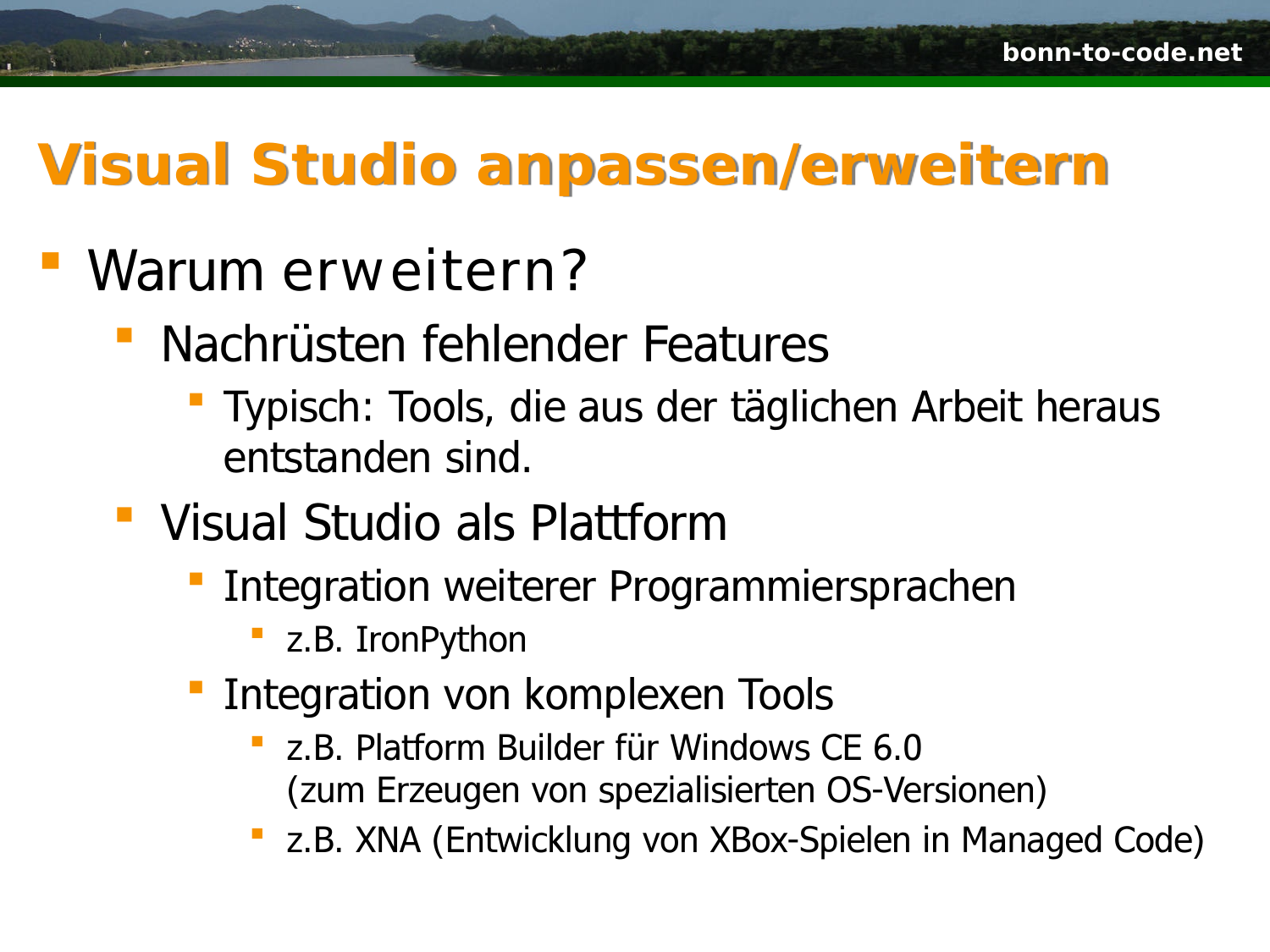

# Visual Studio anpassen/erweitern
Warum erweitern?
Nachrüsten fehlender Features
Typisch: Tools, die aus der täglichen Arbeit heraus entstanden sind.
Visual Studio als Plattform
Integration weiterer Programmiersprachen
z.B. IronPython
Integration von komplexen Tools
z.B. Platform Builder für Windows CE 6.0
(zum Erzeugen von spezialisierten OS-Versionen)
z.B. XNA (Entwicklung von XBox-Spielen in Managed Code)